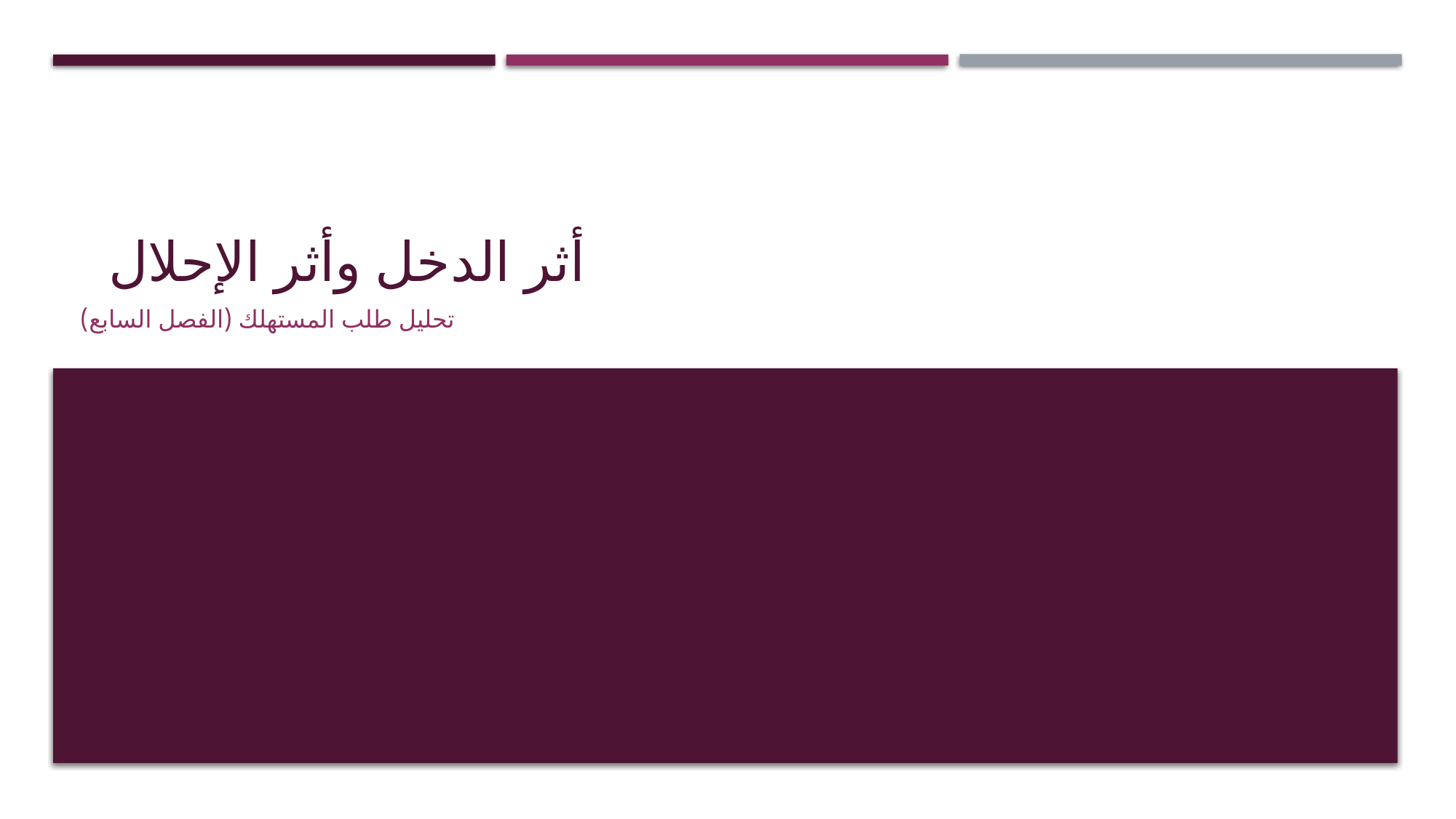

# أثر الدخل وأثر الإحلال
تحليل طلب المستهلك (الفصل السابع)